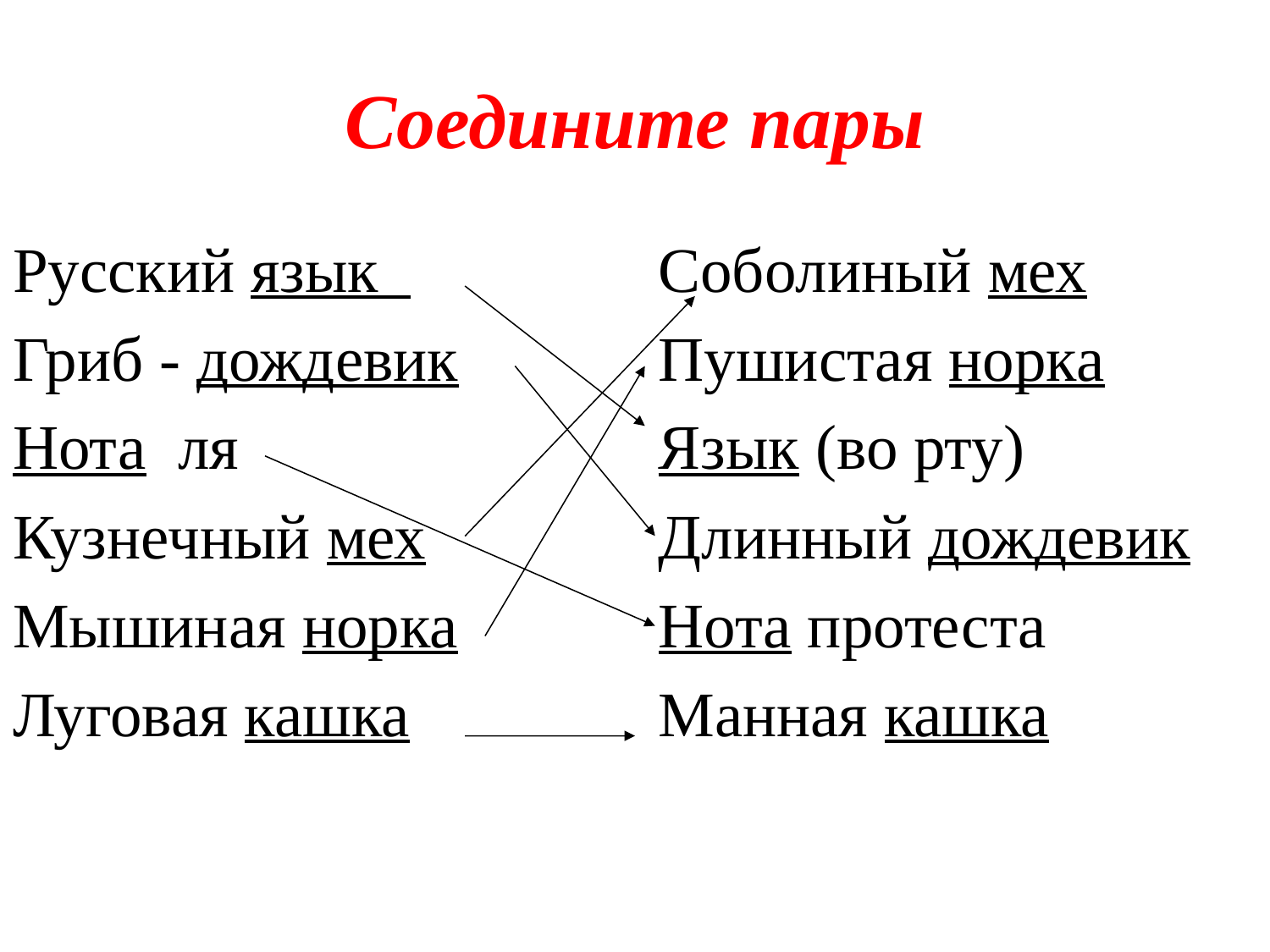

# Соедините пары
Русский язык
Гриб - дождевик
Нота  ля
Кузнечный мех
Мышиная норка
Луговая кашка
Соболиный мех
Пушистая норка
Язык (во рту)
Длинный дождевик
Нота протеста
Манная кашка